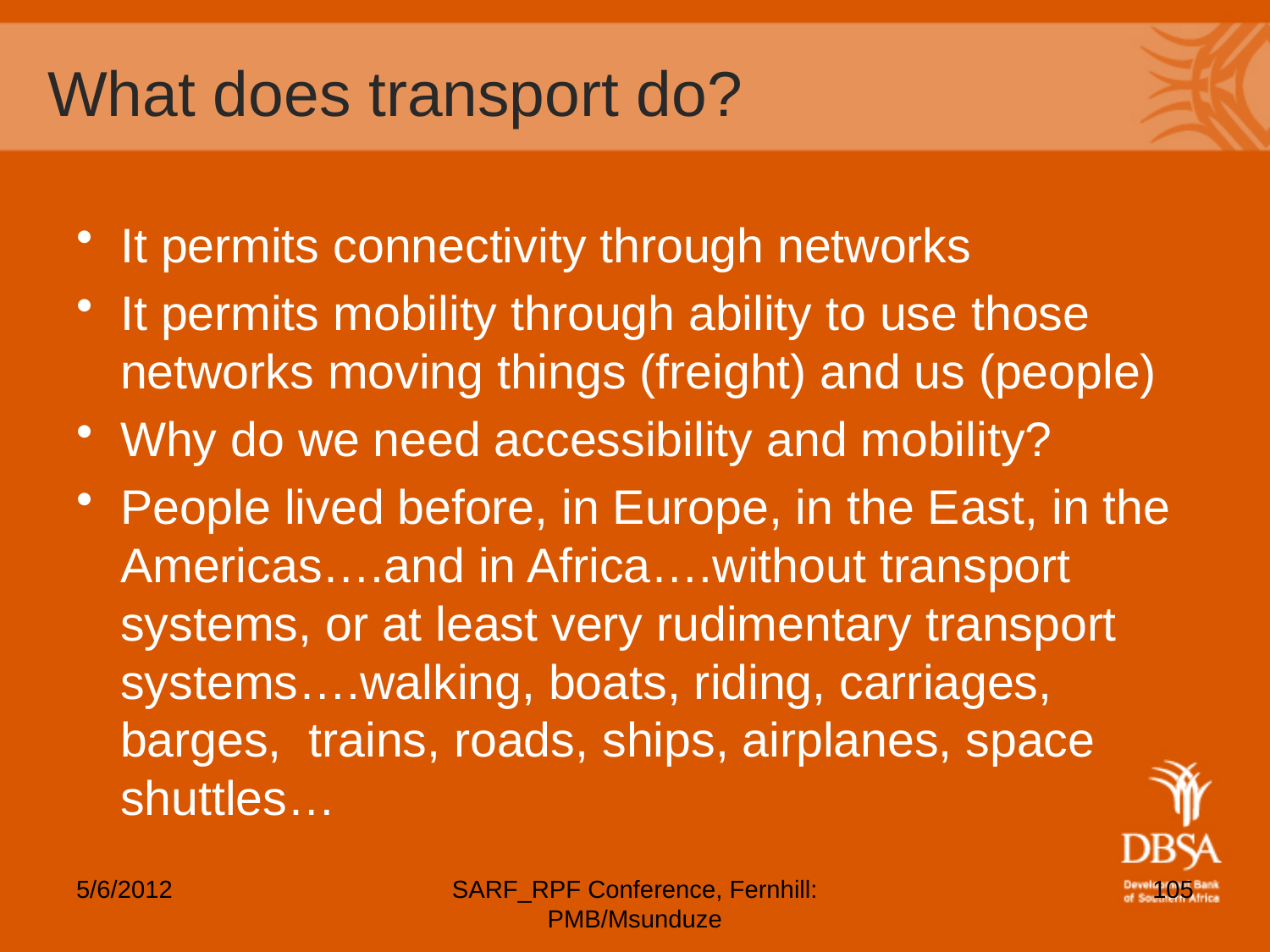

# What does transport do?
It permits connectivity through networks
It permits mobility through ability to use those networks moving things (freight) and us (people)
Why do we need accessibility and mobility?
People lived before, in Europe, in the East, in the Americas….and in Africa….without transport systems, or at least very rudimentary transport systems….walking, boats, riding, carriages, barges,  trains, roads, ships, airplanes, space shuttles…

5/6/2012
SARF_RPF Conference, Fernhill: PMB/Msunduze
105